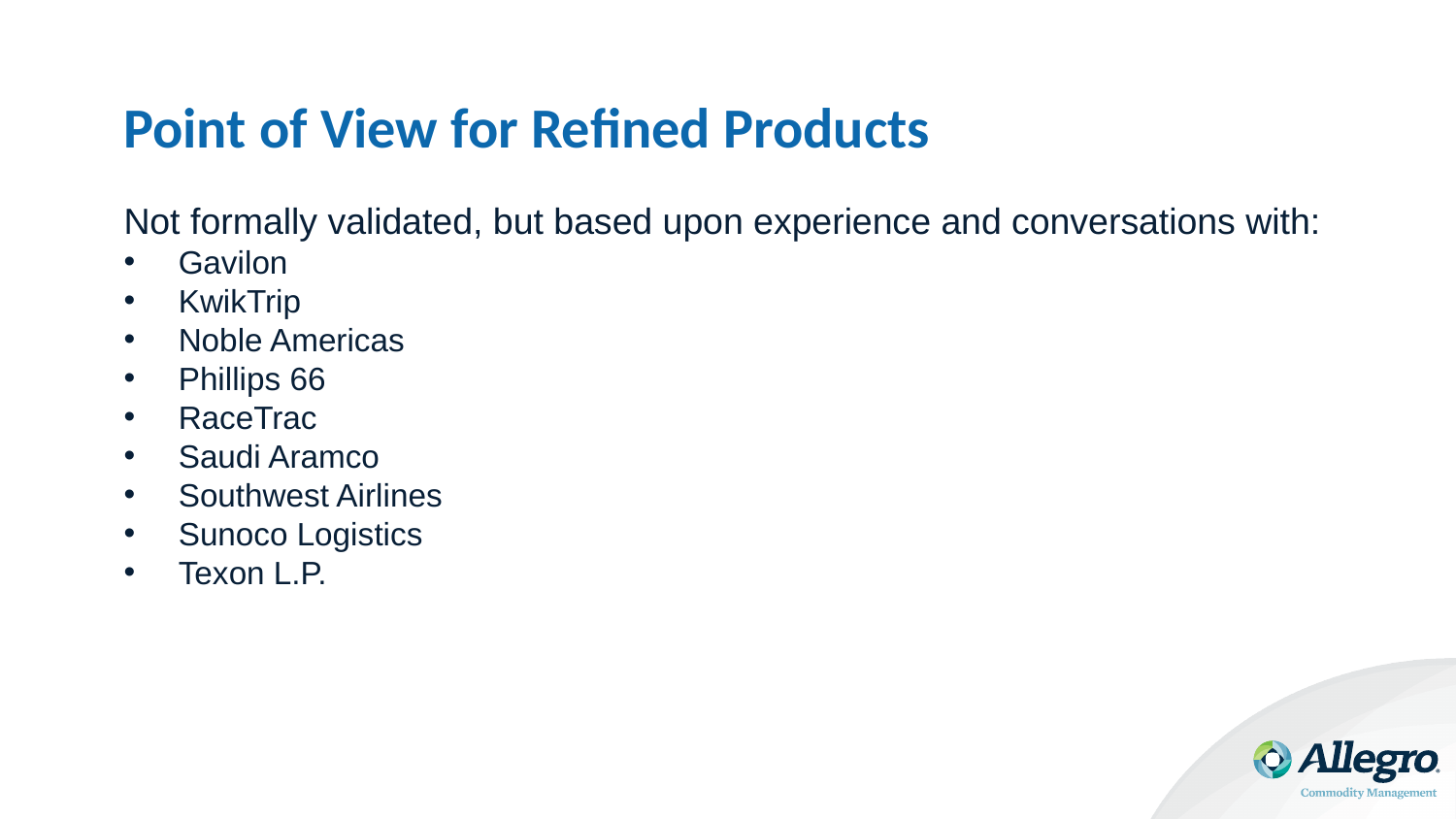

# Point of View for Refined Products
Not formally validated, but based upon experience and conversations with:
Gavilon
KwikTrip
Noble Americas
Phillips 66
RaceTrac
Saudi Aramco
Southwest Airlines
Sunoco Logistics
Texon L.P.